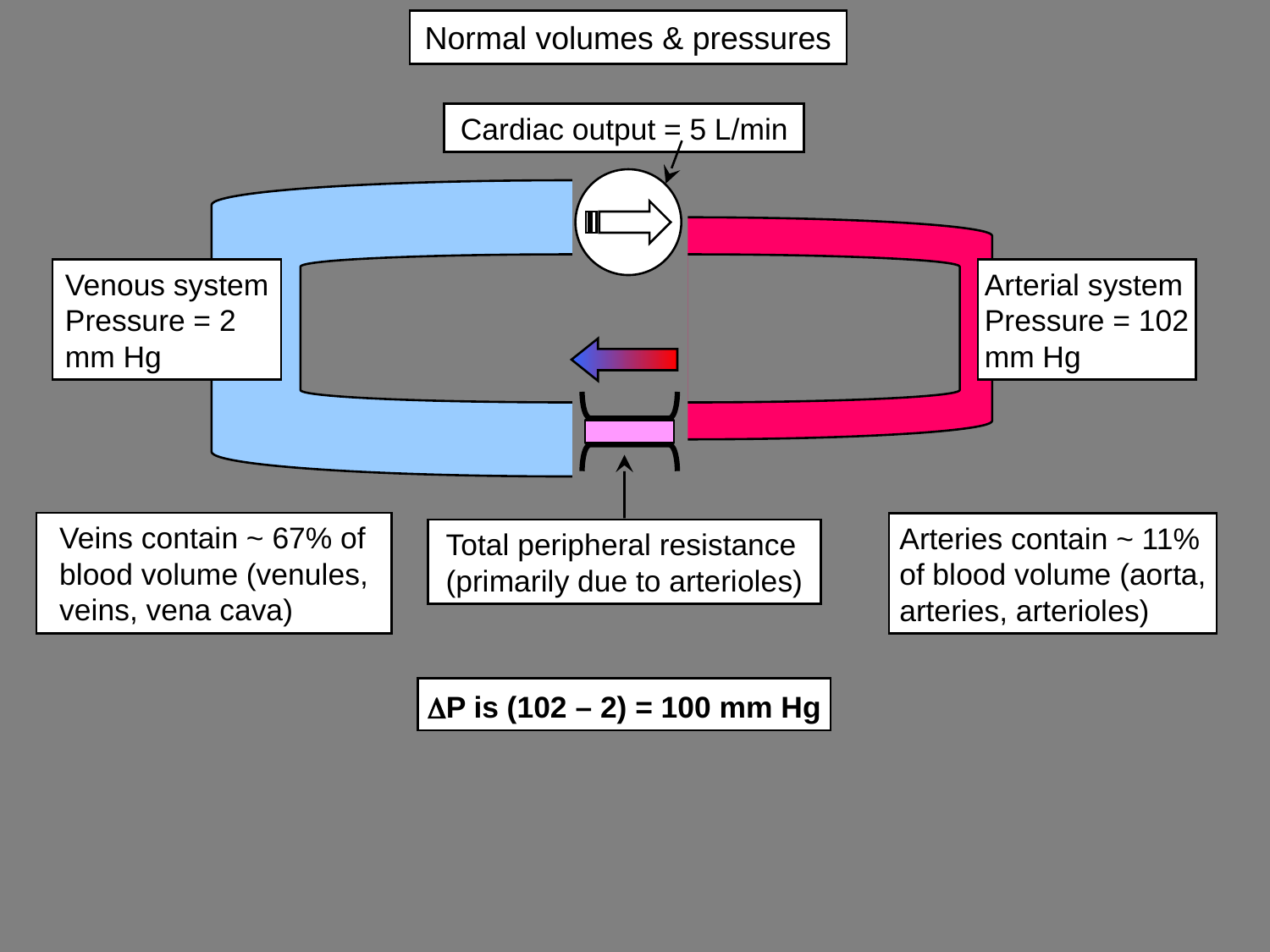

# Normal volumes & pressures
Cardiac output = 5 L/min

Venous system
Pressure = 2 mm Hg
Arterial system
Pressure = 102 mm Hg

Total peripheral resistance
(primarily due to arterioles)
Veins contain ~ 67% of blood volume (venules, veins, vena cava)
Arteries contain ~ 11% of blood volume (aorta, arteries, arterioles)
ΔP is (102 – 2) = 100 mm Hg